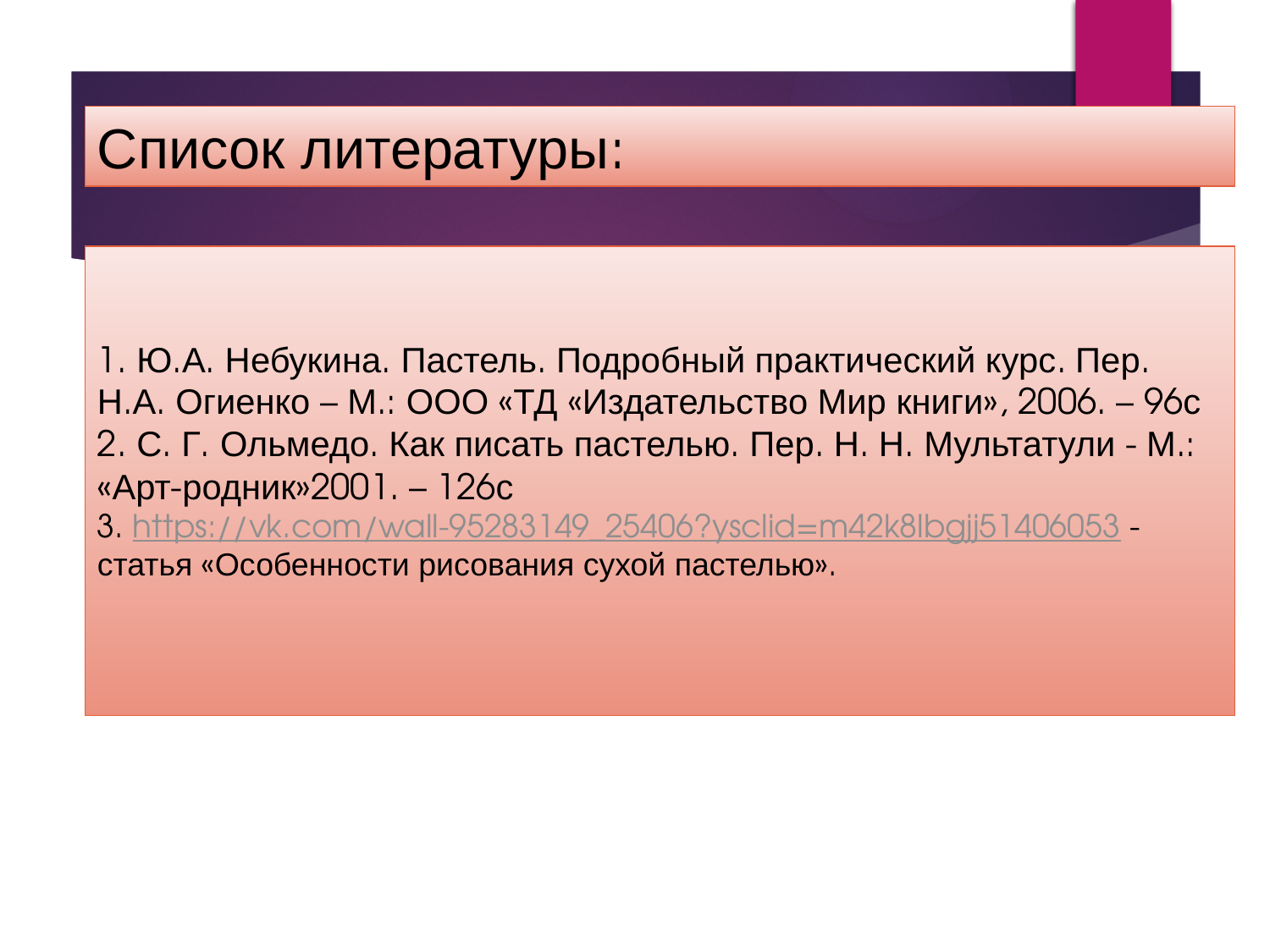

Список литературы:
1. Ю.А. Небукина. Пастель. Подробный практический курс. Пер. Н.А. Огиенко – М.: ООО «ТД «Издательство Мир книги», 2006. – 96с
2. С. Г. Ольмедо. Как писать пастелью. Пер. Н. Н. Мультатули - М.: «Арт-родник»2001. – 126с
3. https://vk.com/wall-95283149_25406?ysclid=m42k8lbgjj51406053 - статья «Особенности рисования сухой пастелью».